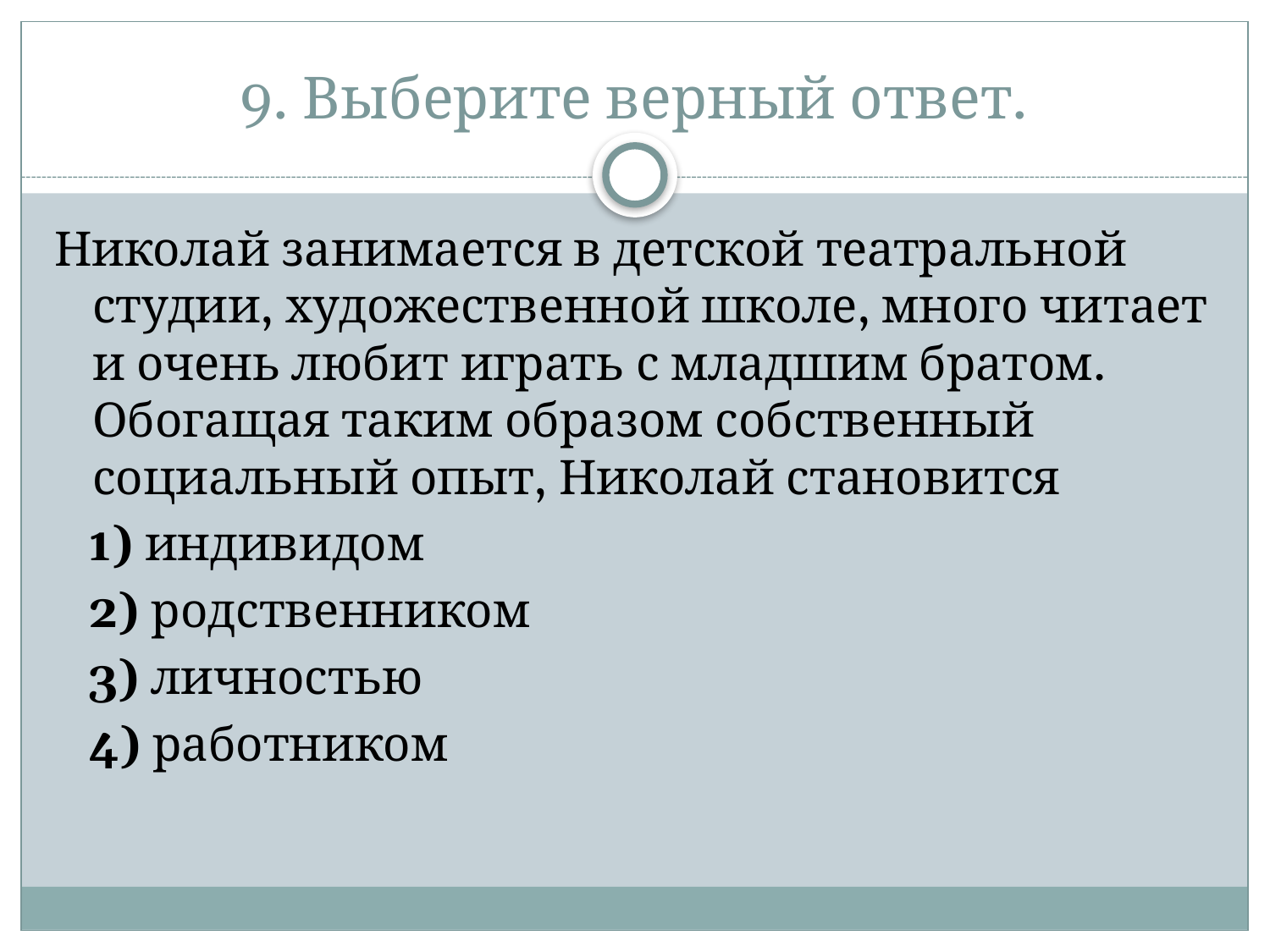

# 9. Выберите верный ответ.
Николай занимается в детской театральной студии, художественной школе, много читает и очень любит играть с младшим братом. Обогащая таким образом собственный социальный опыт, Николай становится
   1) индивидом
   2) родственником
   3) личностью
   4) работником